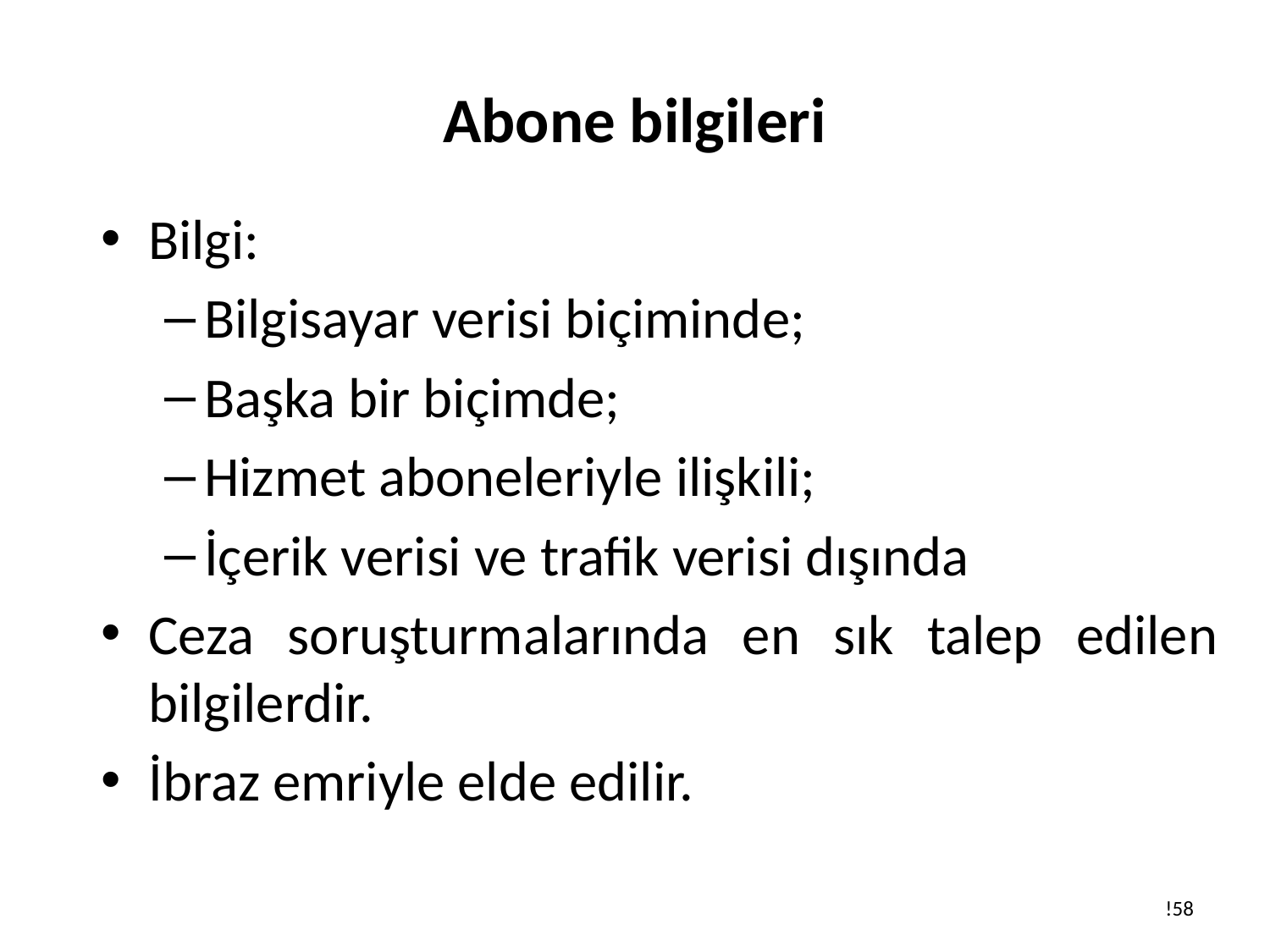

# Abone bilgileri
Bilgi:
Bilgisayar verisi biçiminde;
Başka bir biçimde;
Hizmet aboneleriyle ilişkili;
İçerik verisi ve trafik verisi dışında
Ceza soruşturmalarında en sık talep edilen bilgilerdir.
İbraz emriyle elde edilir.
!58